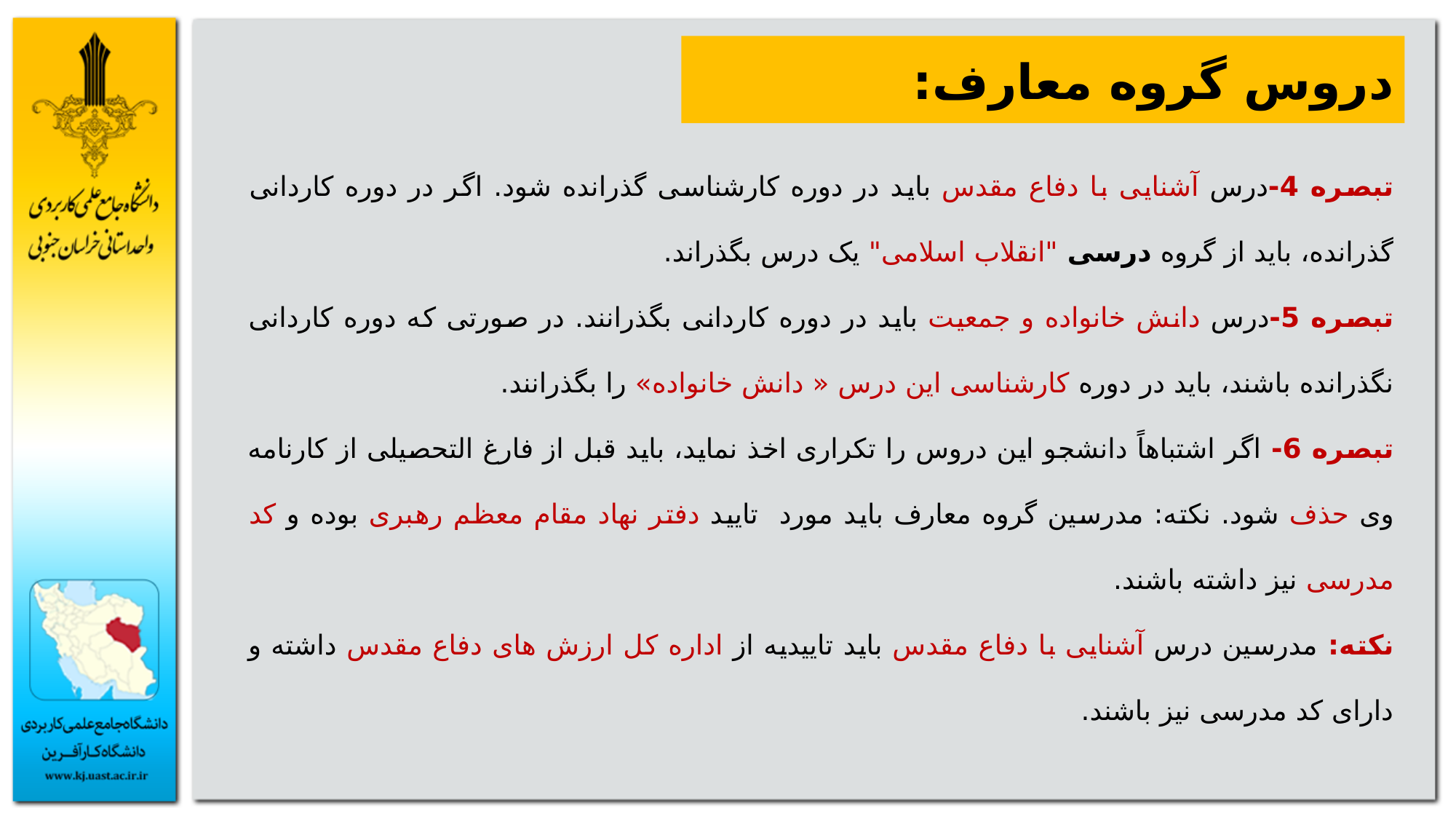

دروس گروه معارف:
تبصره 4-درس آشنایی با دفاع مقدس باید در دوره کارشناسی گذرانده شود. اگر در دوره کاردانی گذرانده، باید از گروه درسی "انقلاب اسلامی" یک درس بگذراند.
تبصره 5-درس دانش خانواده و جمعیت باید در دوره کاردانی بگذرانند. در صورتی که دوره کاردانی نگذرانده باشند، باید در دوره کارشناسی این درس « دانش خانواده» را بگذرانند.
تبصره 6- اگر اشتباهاً دانشجو این دروس را تکراری اخذ نماید، باید قبل از فارغ التحصیلی از کارنامه وی حذف شود. نکته: مدرسین گروه معارف باید مورد  تایید دفتر نهاد مقام معظم رهبری بوده و کد مدرسی نیز داشته باشند.
نکته: مدرسین درس آشنایی با دفاع مقدس باید تاییدیه از اداره کل ارزش های دفاع مقدس داشته و دارای کد مدرسی نیز باشند.